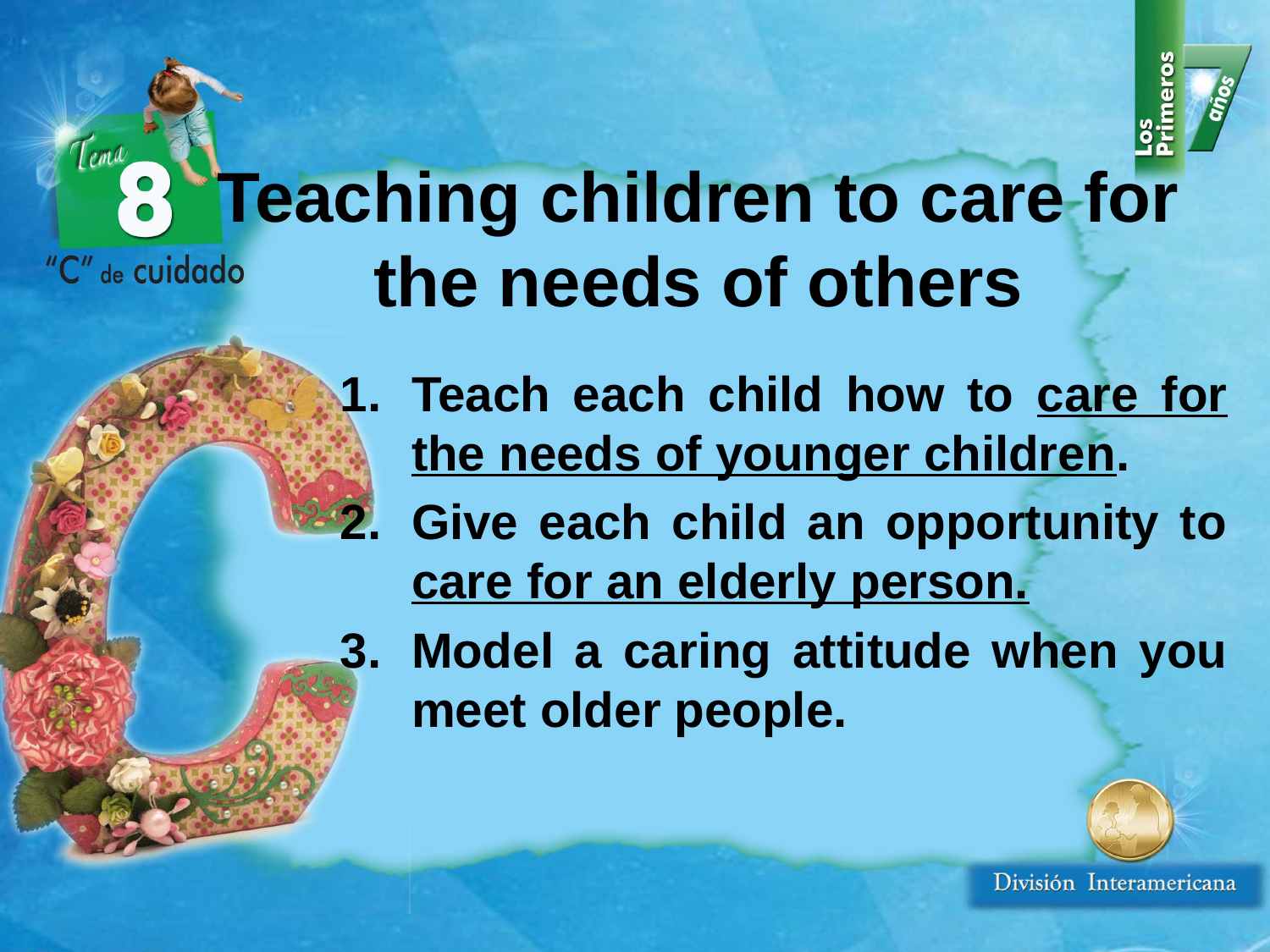

# Teaching children to care for the needs of others
Teach each child how to care for the needs of younger children.
Give each child an opportunity to care for an elderly person.
Model a caring attitude when you meet older people.